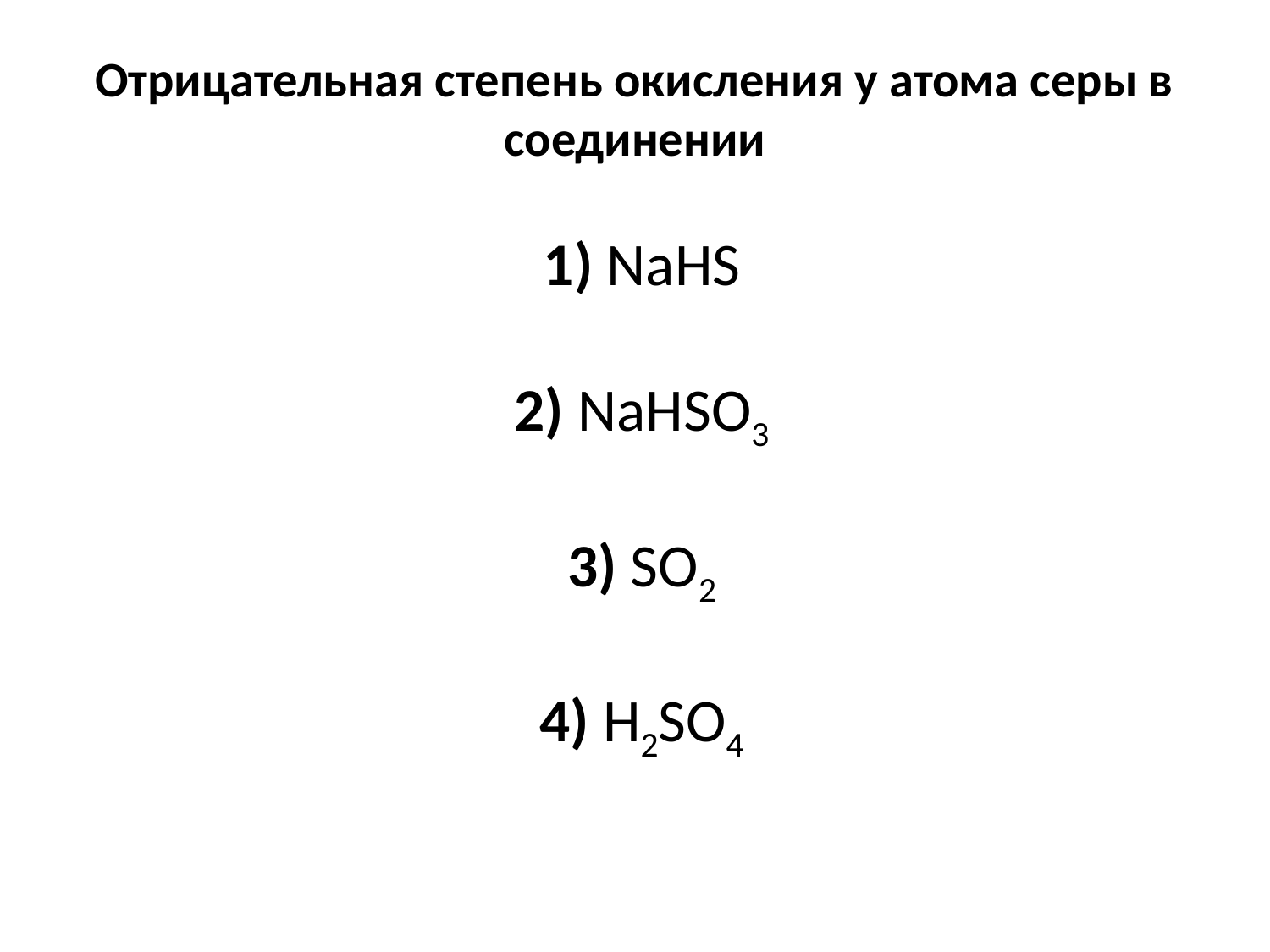

# Отрицательная степень окисления у атома серы в соединении     1) NaHS     2) NaHSO3     3) SO2     4) H2SO4